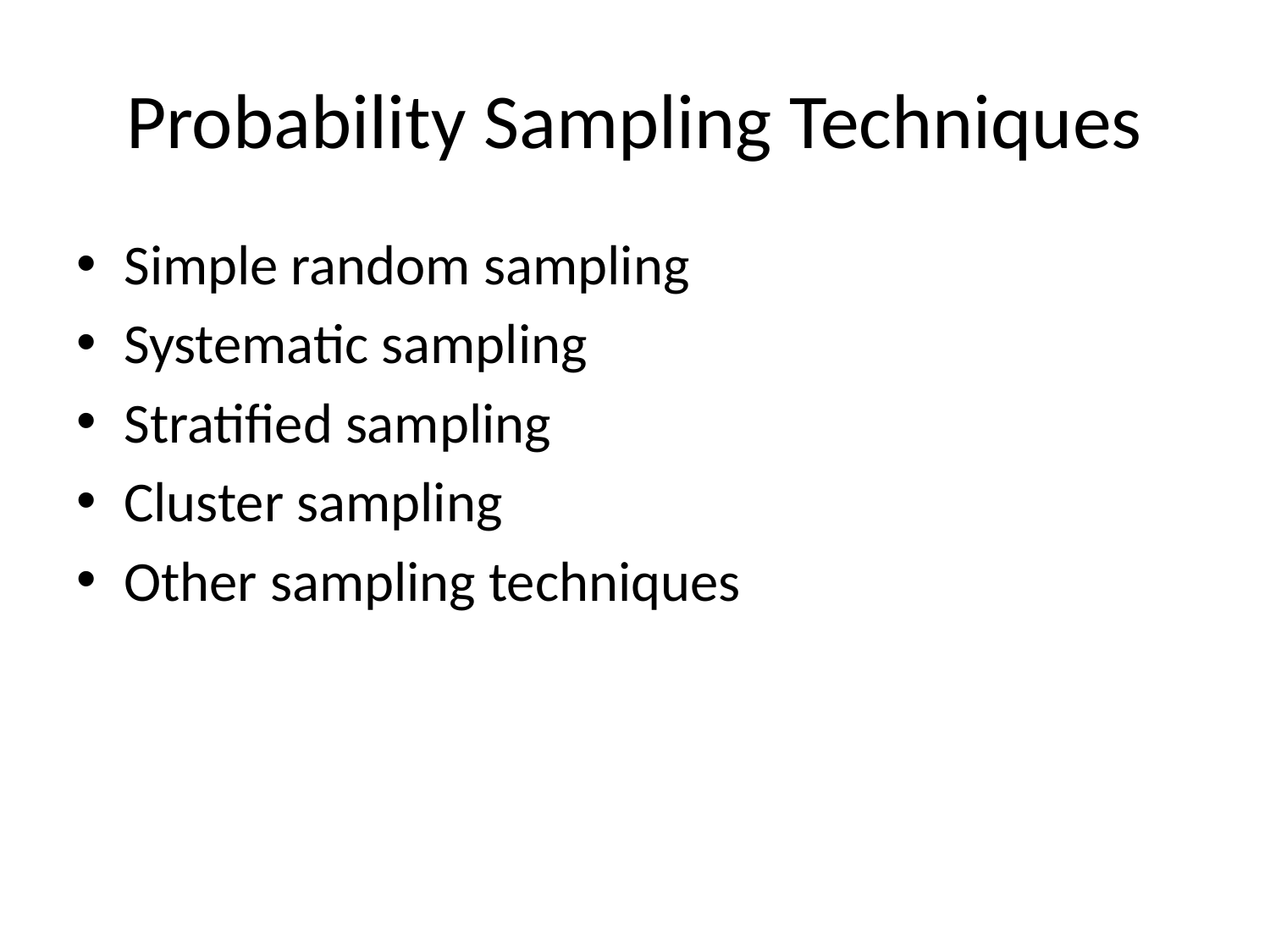

# Probability Sampling Techniques
Simple random sampling
Systematic sampling
Stratified sampling
Cluster sampling
Other sampling techniques